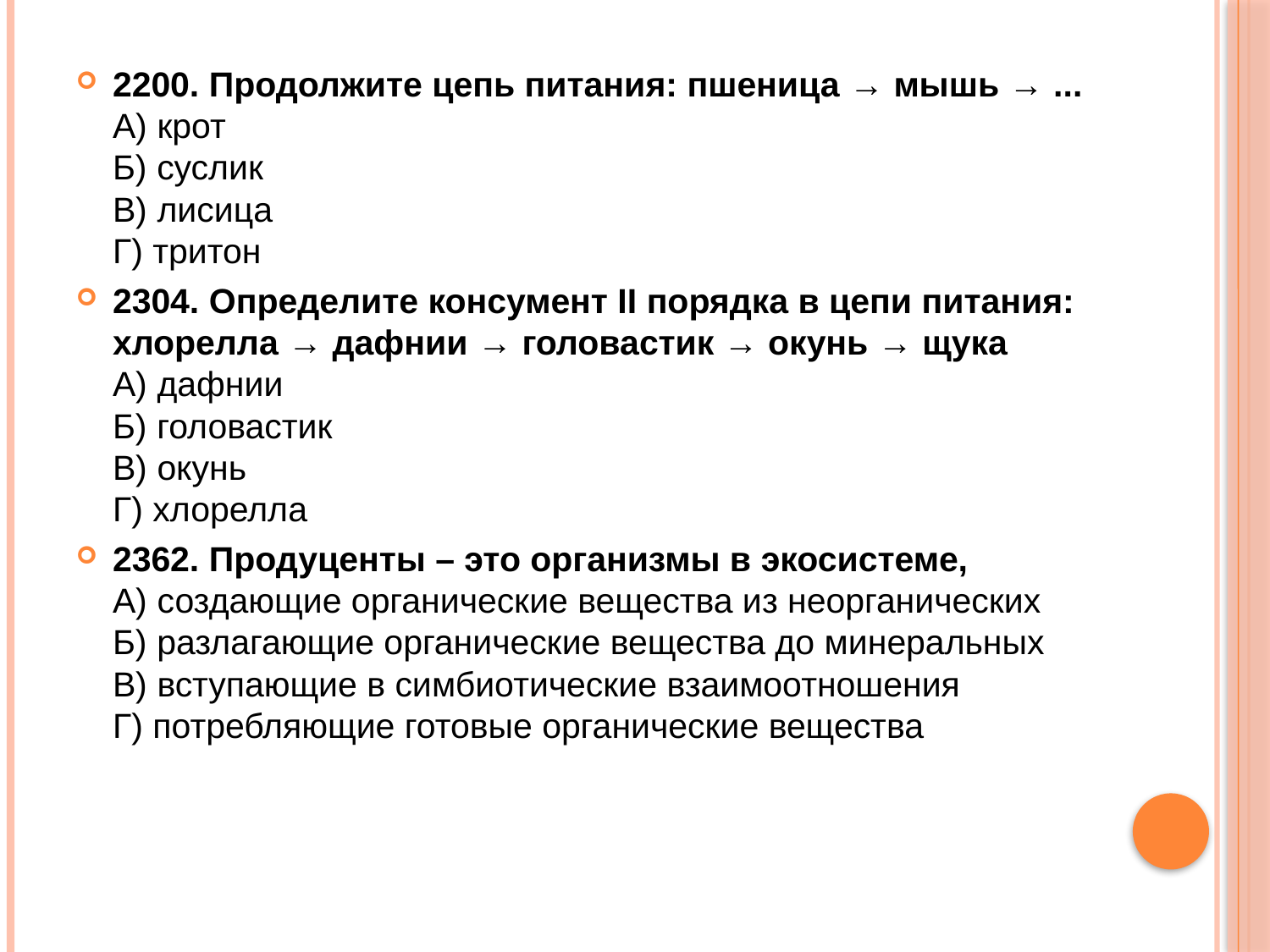

2200. Продолжите цепь питания: пшеница → мышь → ...
А) крот
Б) суслик
В) лисица
Г) тритон
2304. Определите консумент II порядка в цепи питания:
хлорелла → дафнии → головастик → окунь → щука 
А) дафнии
Б) головастик
В) окунь
Г) хлорелла
2362. Продуценты – это организмы в экосистеме,
А) создающие органические вещества из неорганических
Б) разлагающие органические вещества до минеральных
В) вступающие в симбиотические взаимоотношения
Г) потребляющие готовые органические вещества